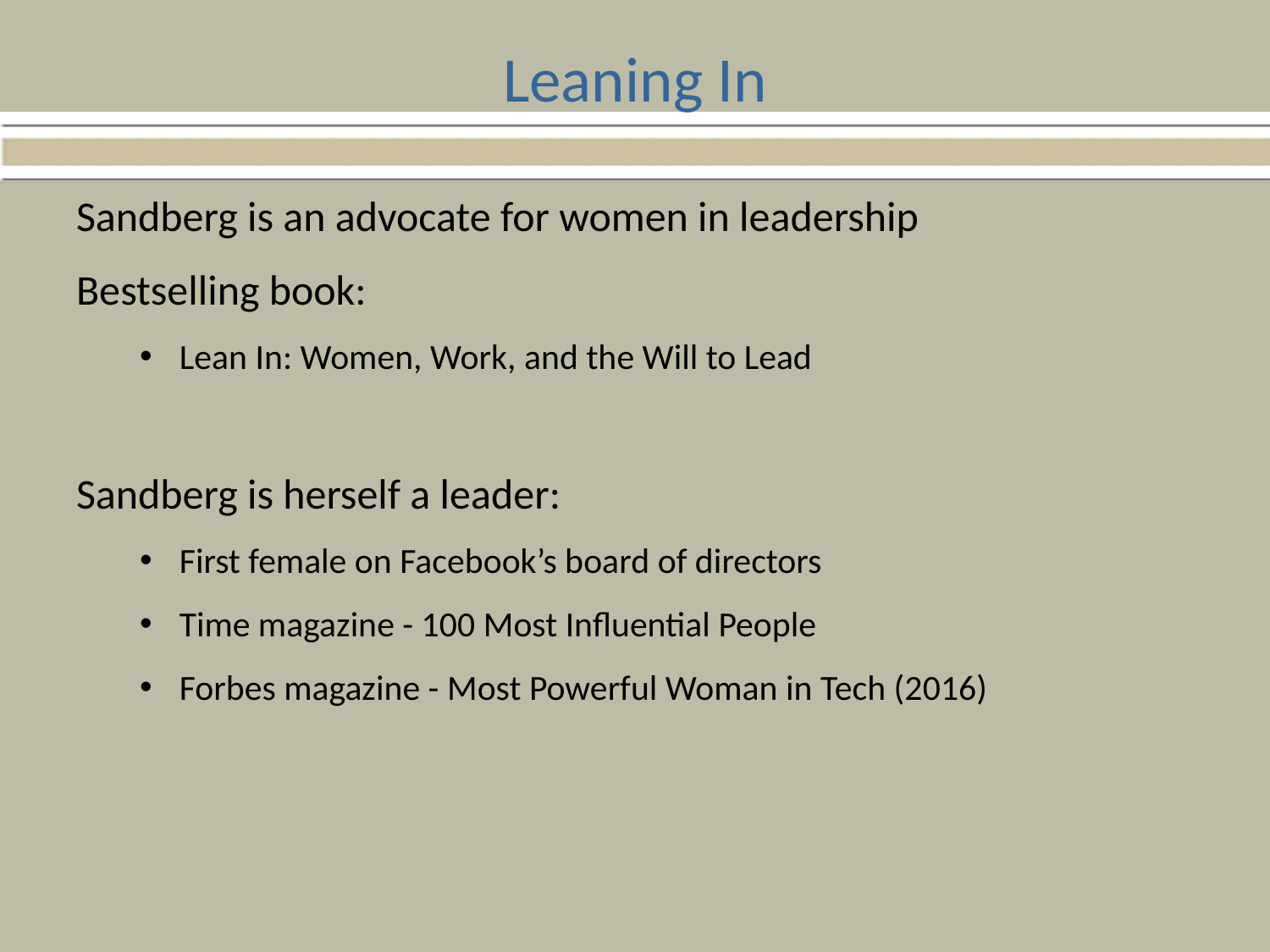

# Leaning In
Sandberg is an advocate for women in leadership
Bestselling book:
Lean In: Women, Work, and the Will to Lead

Sandberg is herself a leader:
First female on Facebook’s board of directors
Time magazine - 100 Most Influential People
Forbes magazine - Most Powerful Woman in Tech (2016)